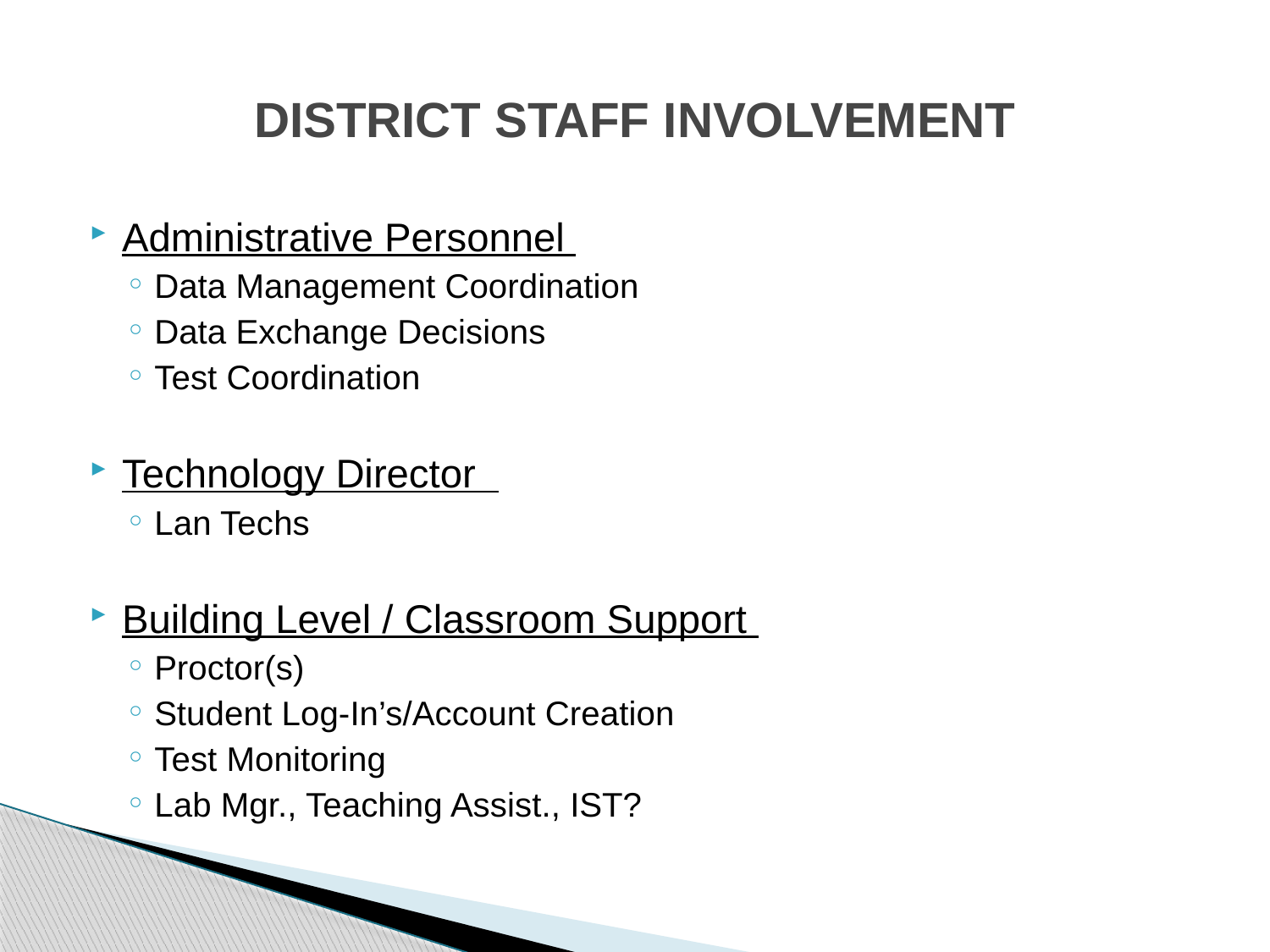

# DISTRICT STAFF INVOLVEMENT
Administrative Personnel
Data Management Coordination
Data Exchange Decisions
Test Coordination

Technology Director
Lan Techs

Building Level / Classroom Support
Proctor(s)
Student Log-In’s/Account Creation
Test Monitoring
Lab Mgr., Teaching Assist., IST?